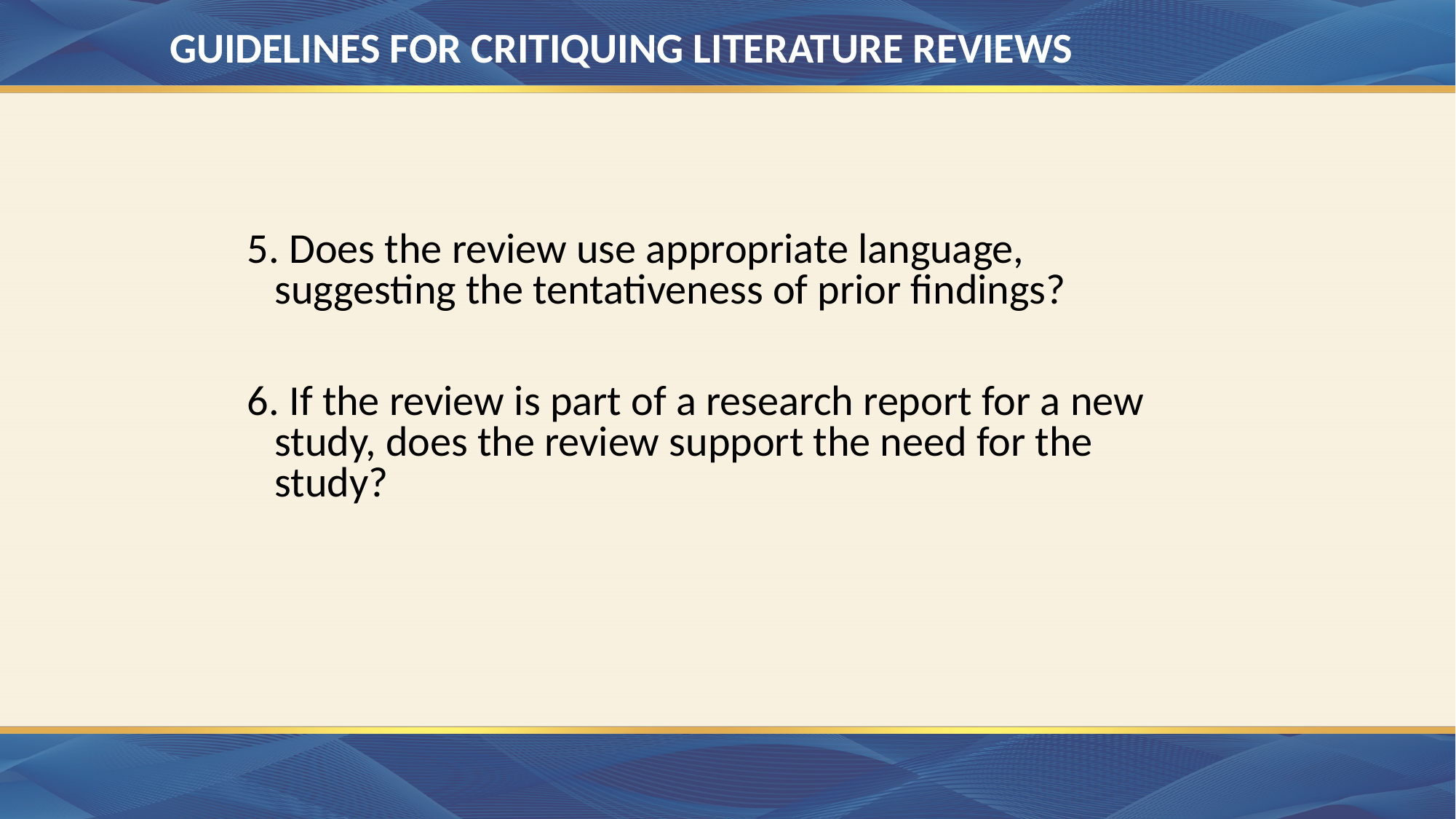

GUIDELINES FOR CRITIQUING LITERATURE REVIEWS
5. Does the review use appropriate language, suggesting the tentativeness of prior findings?

6. If the review is part of a research report for a new study, does the review support the need for the study?